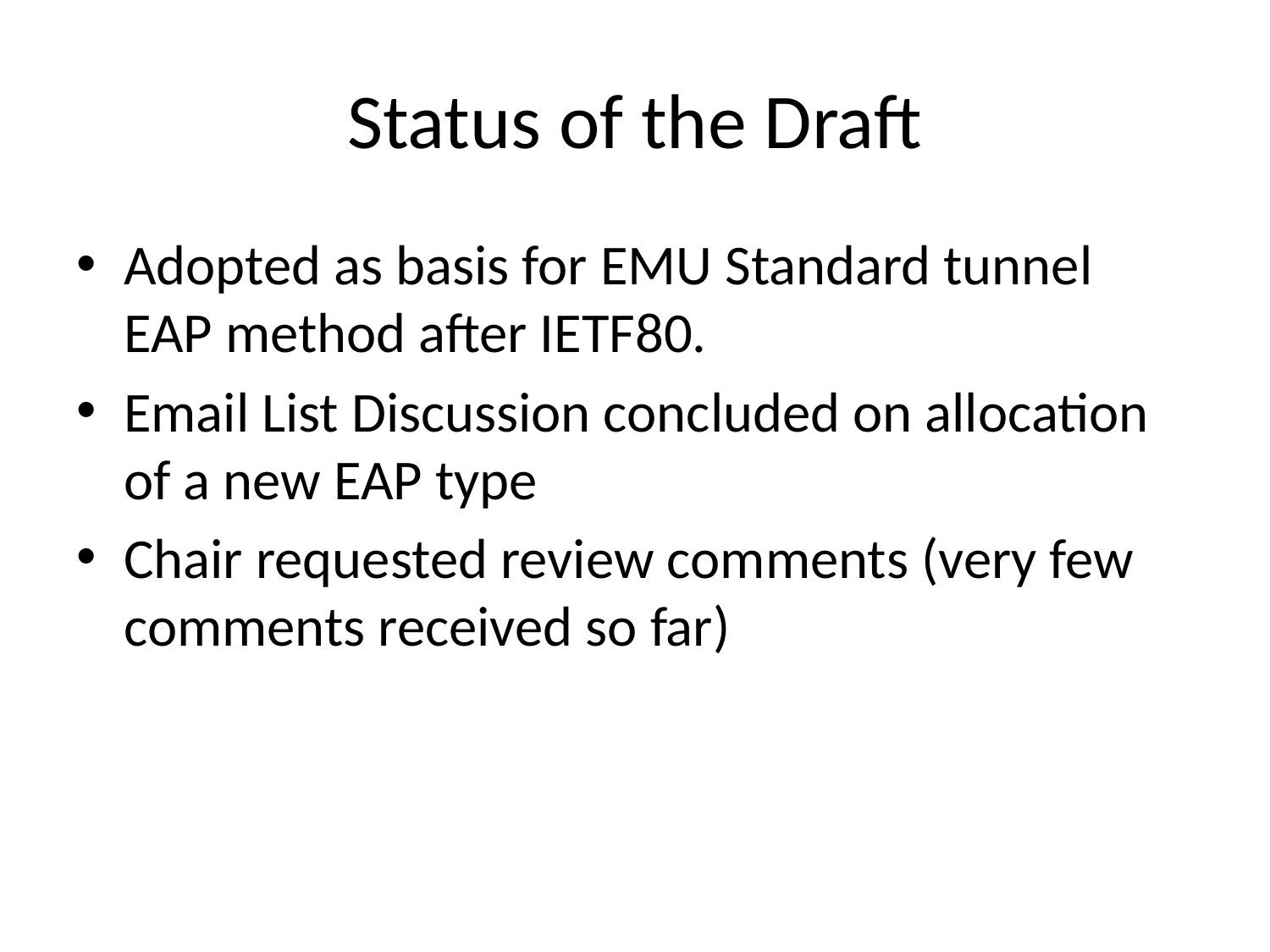

# Status of the Draft
Adopted as basis for EMU Standard tunnel EAP method after IETF80.
Email List Discussion concluded on allocation of a new EAP type
Chair requested review comments (very few comments received so far)